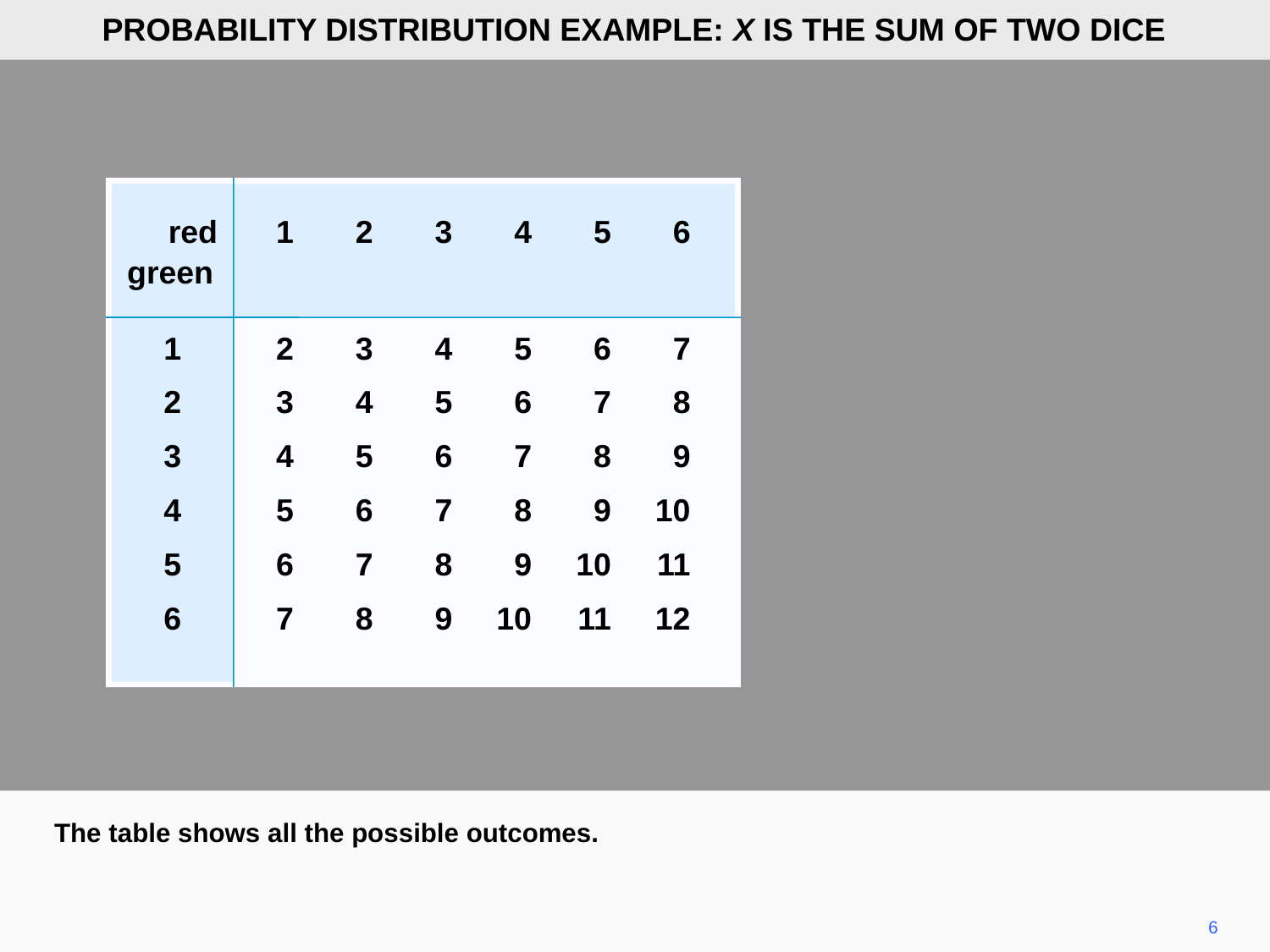

PROBABILITY DISTRIBUTION EXAMPLE: X IS THE SUM OF TWO DICE

      red	1	2	3	4	5	6
 green
	1	2	3	4	5	6	7
	2	3	4	5	6	7	8
	3	4	5	6	7	8	9
	4	5	6	7	8	9	10
	5	6	7	8	9	10	11
	6	7	8	9	10	11	12

The table shows all the possible outcomes.
6